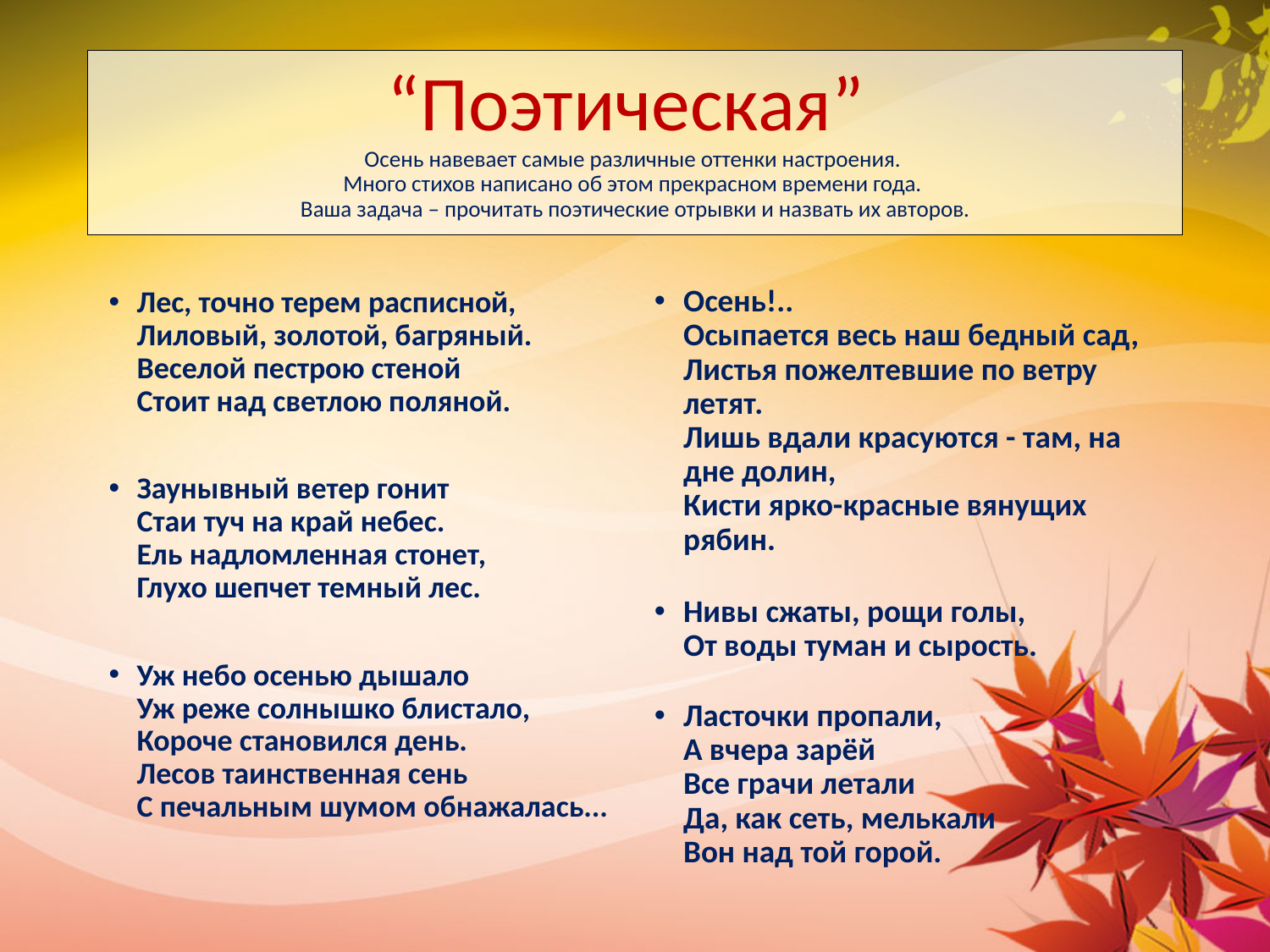

# “Поэтическая” Осень навевает самые различные оттенки настроения. Много стихов написано об этом прекрасном времени года. Ваша задача – прочитать поэтические отрывки и назвать их авторов.

Лес, точно терем расписной,
Лиловый, золотой, багряный.
Веселой пестрою стеной
Стоит над светлою поляной.

Заунывный ветер гонит
Стаи туч на край небес.
Ель надломленная стонет,
Глухо шепчет темный лес.

Уж небо осенью дышало
Уж реже солнышко блистало,
Короче становился день.
Лесов таинственная сень
С печальным шумом обнажалась...
Осень!..
Осыпается весь наш бедный сад,
Листья пожелтевшие по ветру летят.
Лишь вдали красуются - там, на дне долин,
Кисти ярко-красные вянущих рябин.

Нивы сжаты, рощи голы,
От воды туман и сырость.

Ласточки пропали,
А вчера зарёй
Все грачи летали
Да, как сеть, мелькали
Вон над той горой.